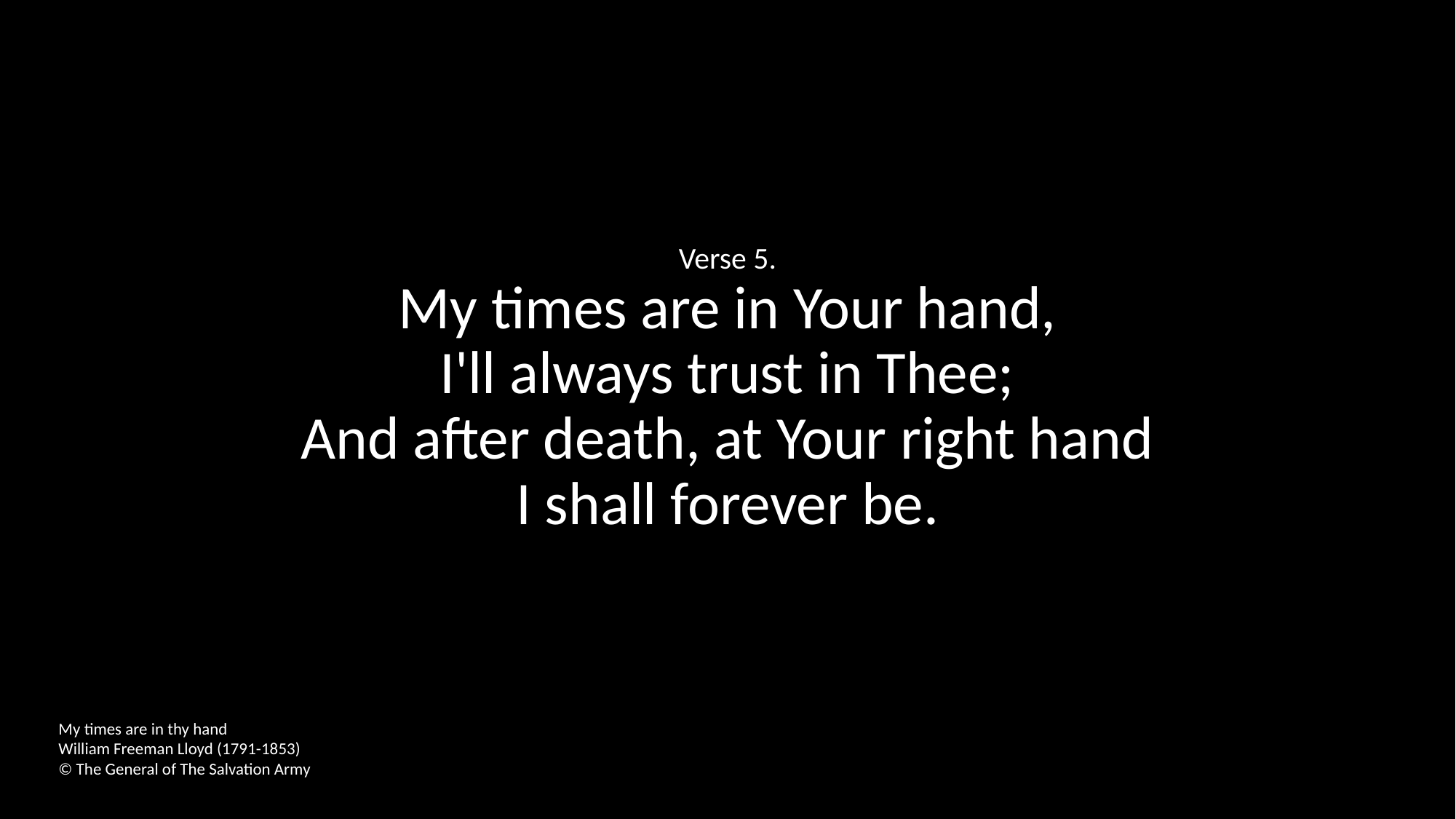

Verse 5.
My times are in Your hand,
I'll always trust in Thee;
And after death, at Your right hand
I shall forever be.
My times are in thy hand
William Freeman Lloyd (1791-1853)
© The General of The Salvation Army